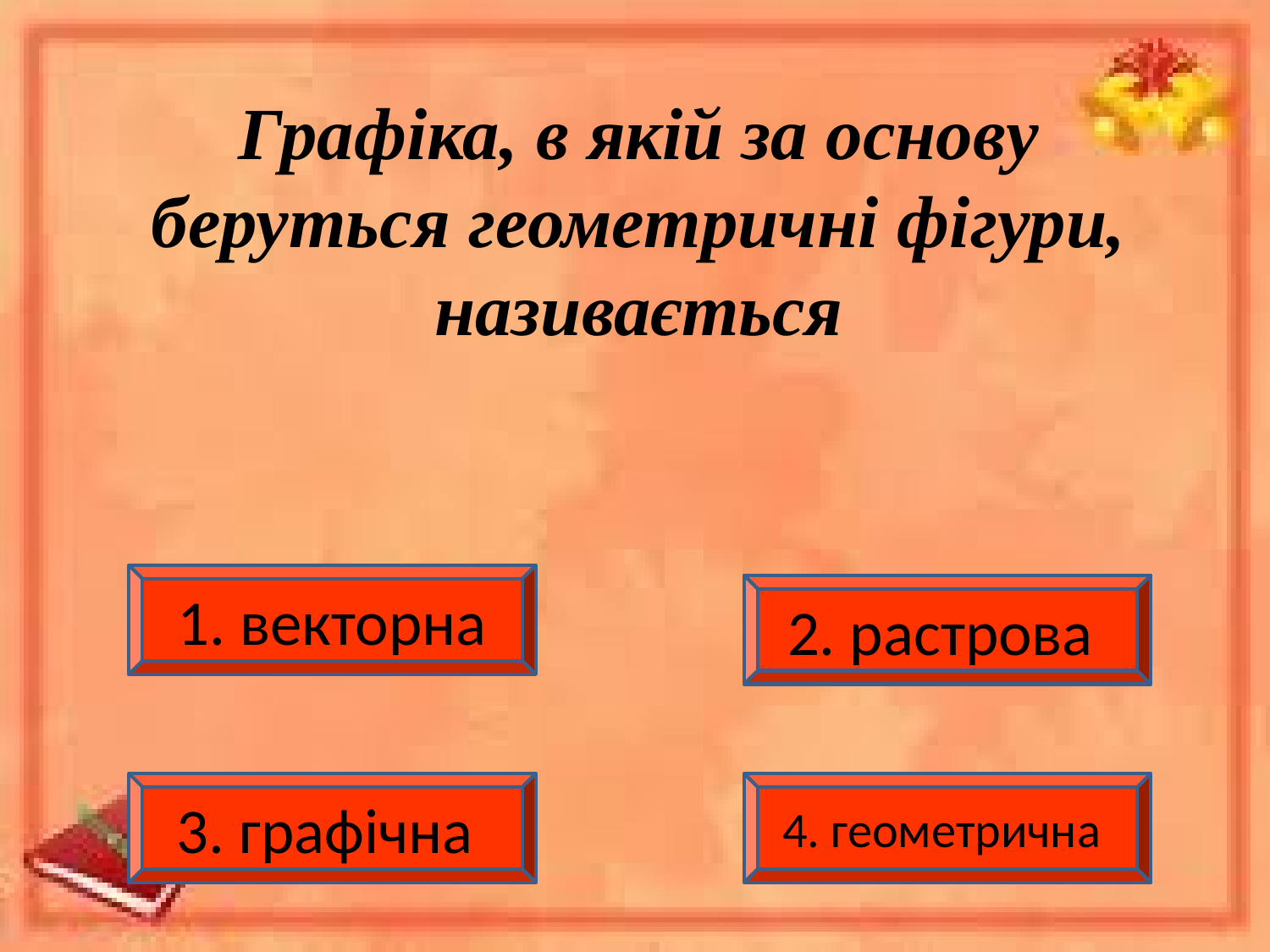

# Графіка, в якій за основу беруться геометричні фігури, називається
1. векторна
2. растрова
3. графічна
4. геометрична